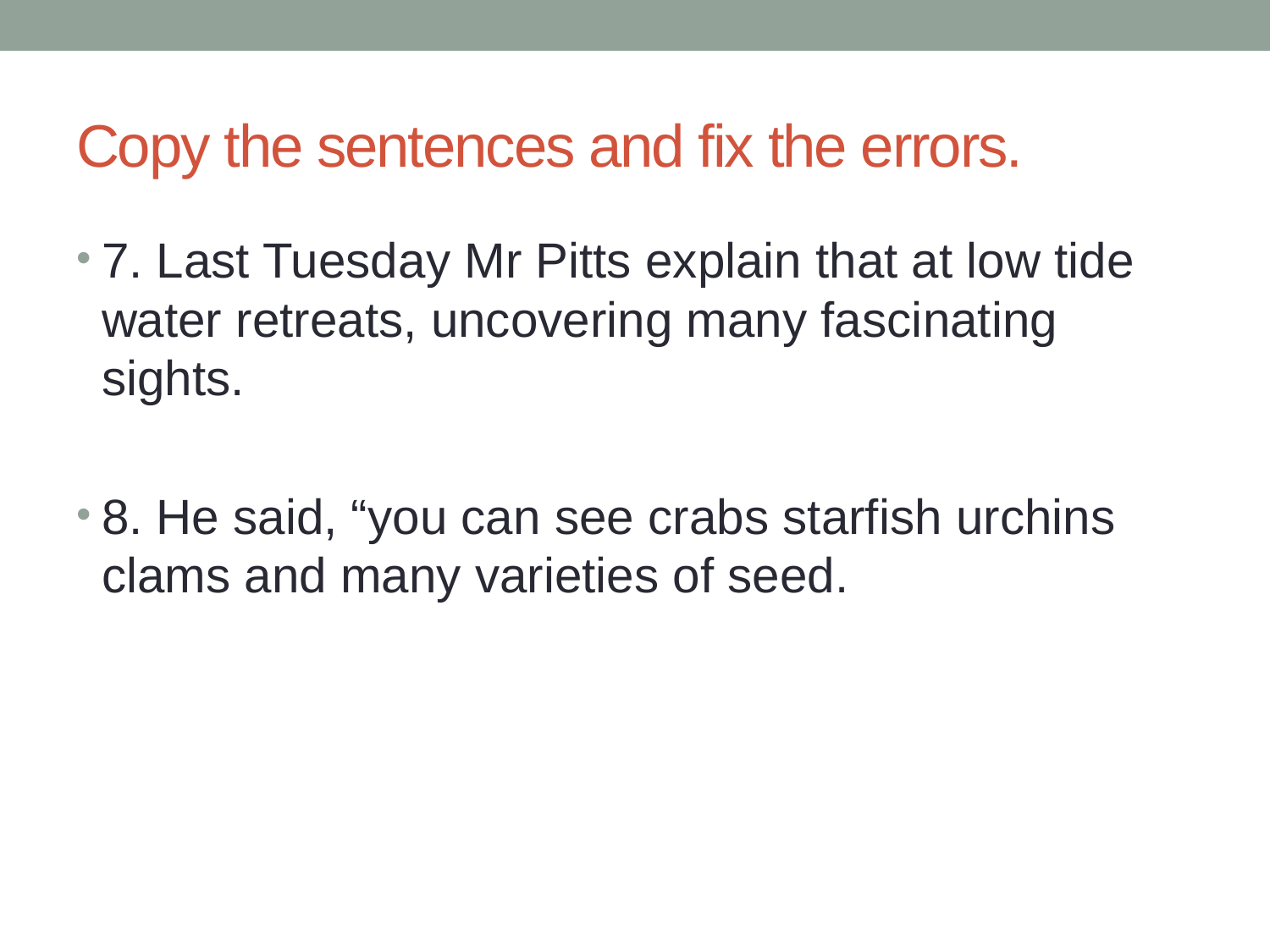

# Copy the sentences and fix the errors.
7. Last Tuesday Mr Pitts explain that at low tide water retreats, uncovering many fascinating sights.

8. He said, “you can see crabs starfish urchins clams and many varieties of seed.